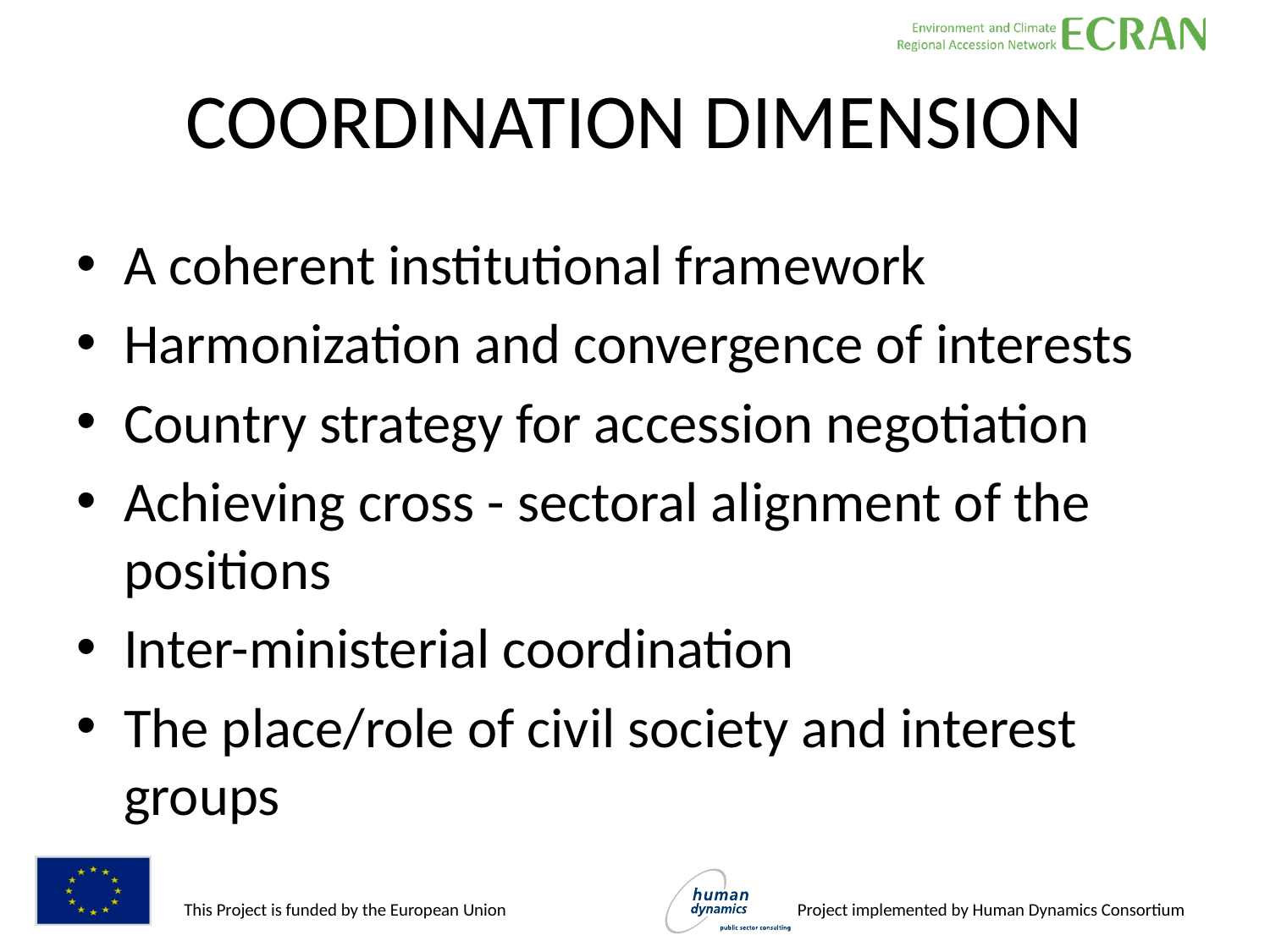

# COORDINATION DIMENSION
A coherent institutional framework
Harmonization and convergence of interests
Country strategy for accession negotiation
Achieving cross - sectoral alignment of the positions
Inter-ministerial coordination
The place/role of civil society and interest groups